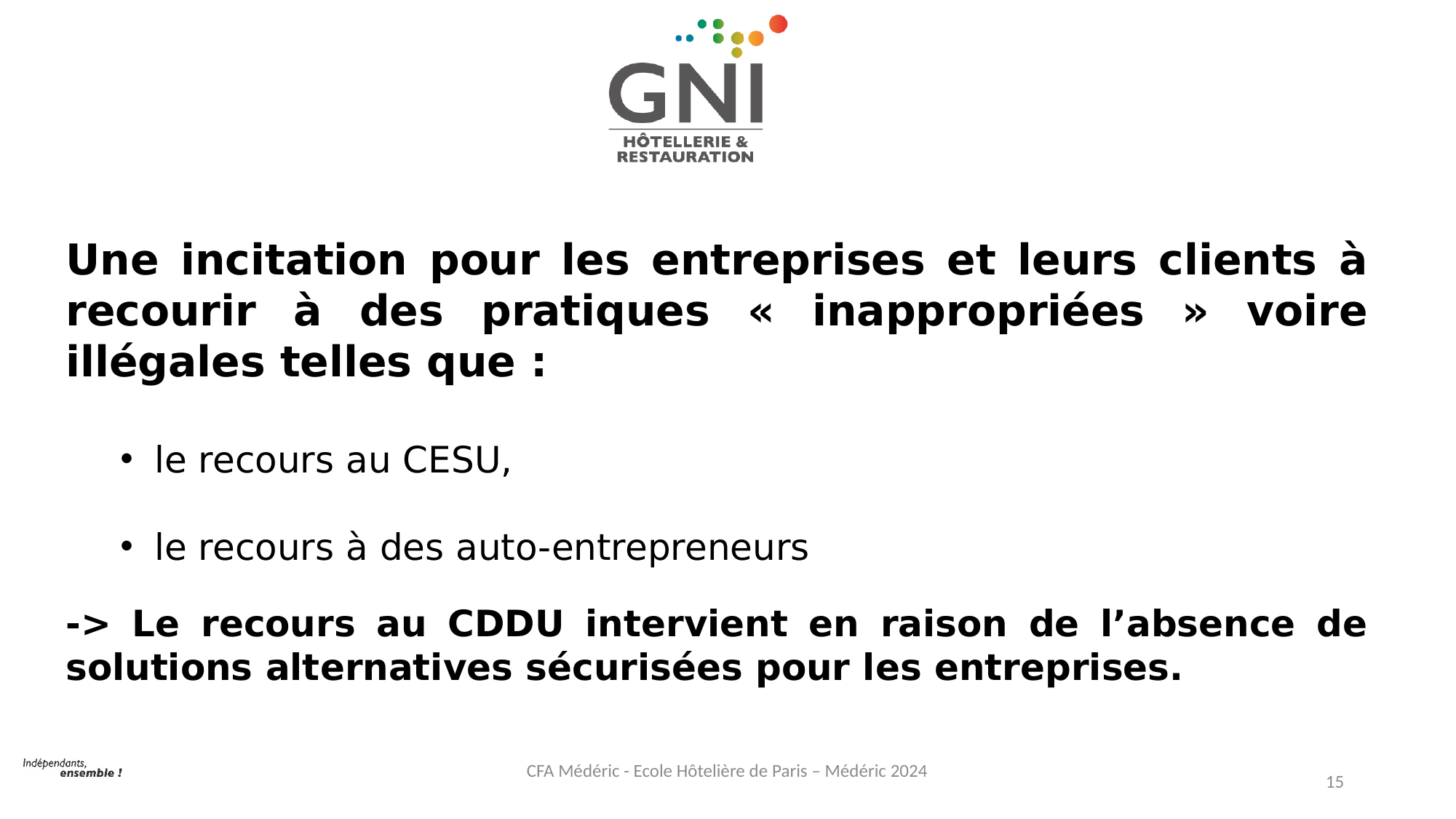

Une incitation pour les entreprises et leurs clients à recourir à des pratiques « inappropriées » voire illégales telles que :

le recours au CESU,

le recours à des auto-entrepreneurs

-> Le recours au CDDU intervient en raison de l’absence de solutions alternatives sécurisées pour les entreprises.

CFA Médéric - Ecole Hôtelière de Paris – Médéric 2024

15